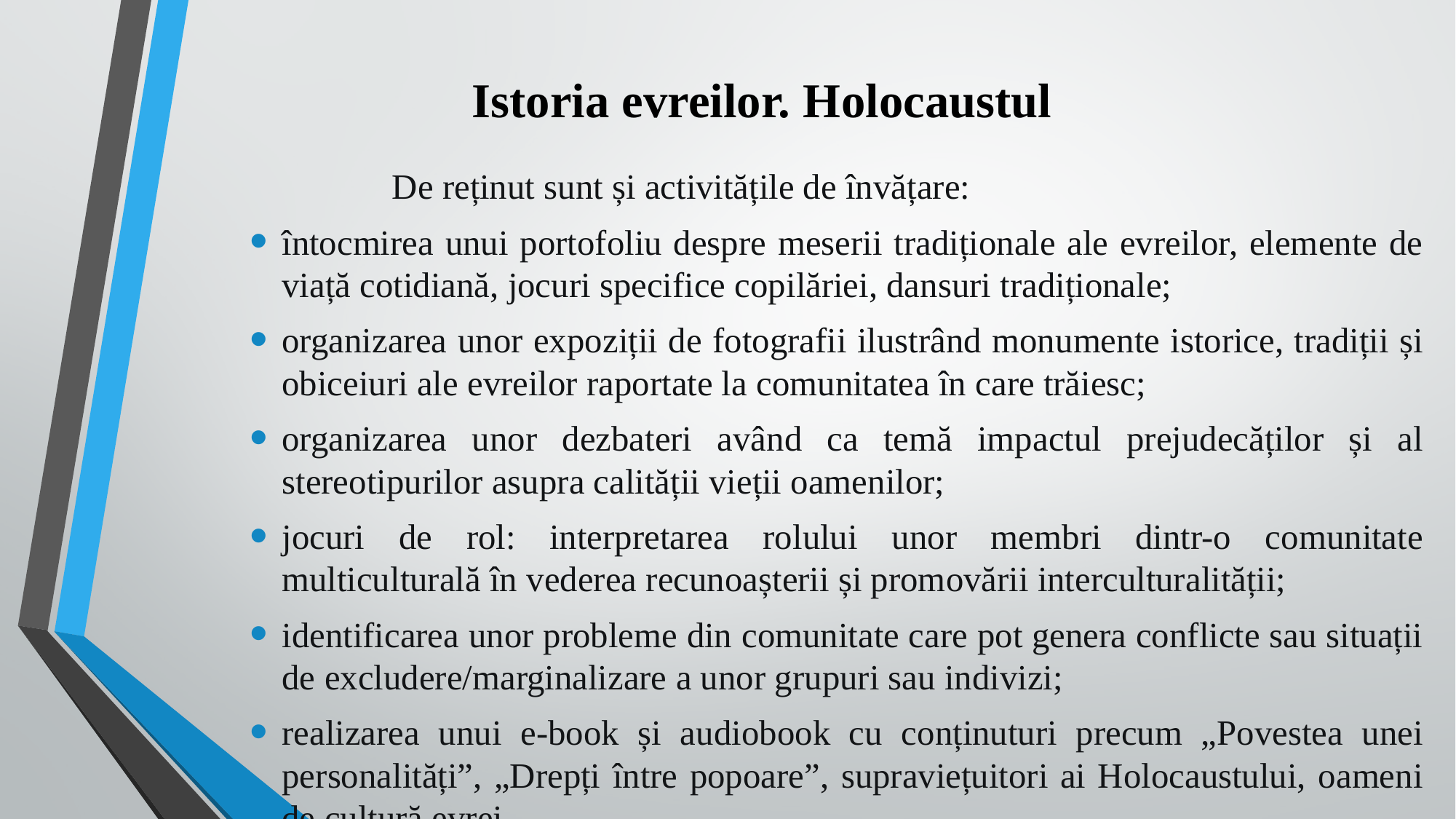

Istoria evreilor. Holocaustul
		De reținut sunt și activitățile de învățare:
întocmirea unui portofoliu despre meserii tradiționale ale evreilor, elemente de viață cotidiană, jocuri specifice copilăriei, dansuri tradiționale;
organizarea unor expoziții de fotografii ilustrând monumente istorice, tradiții și obiceiuri ale evreilor raportate la comunitatea în care trăiesc;
organizarea unor dezbateri având ca temă impactul prejudecăților și al stereotipurilor asupra calității vieții oamenilor;
jocuri de rol: interpretarea rolului unor membri dintr-o comunitate multiculturală în vederea recunoașterii și promovării interculturalității;
identificarea unor probleme din comunitate care pot genera conflicte sau situații de excludere/marginalizare a unor grupuri sau indivizi;
realizarea unui e-book și audiobook cu conținuturi precum „Povestea unei personalități”, „Drepți între popoare”, supraviețuitori ai Holocaustului, oameni de cultură evrei.